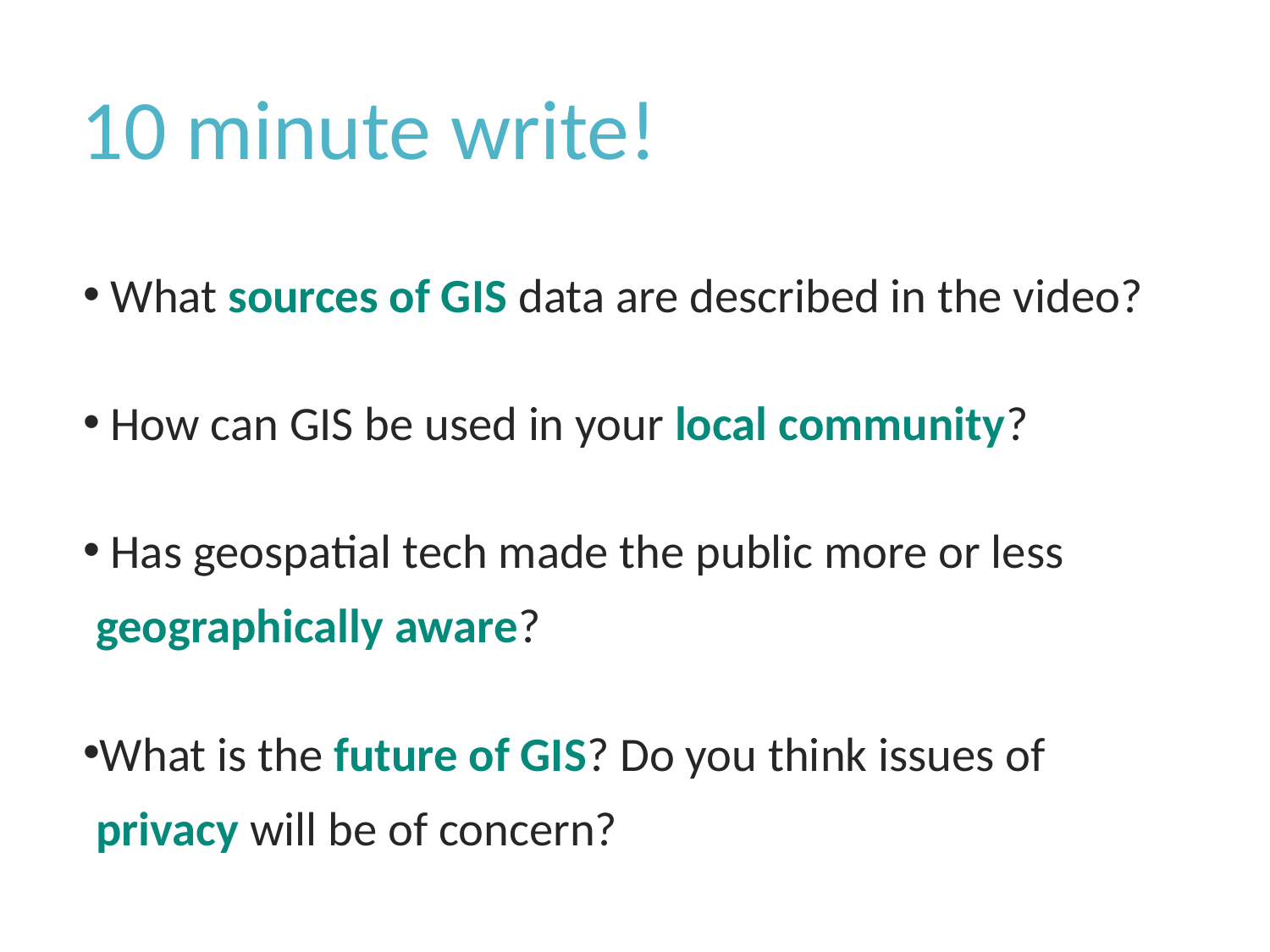

# 10 minute write!
 What sources of GIS data are described in the video?
 How can GIS be used in your local community?
 Has geospatial tech made the public more or less geographically aware?
What is the future of GIS? Do you think issues of privacy will be of concern?